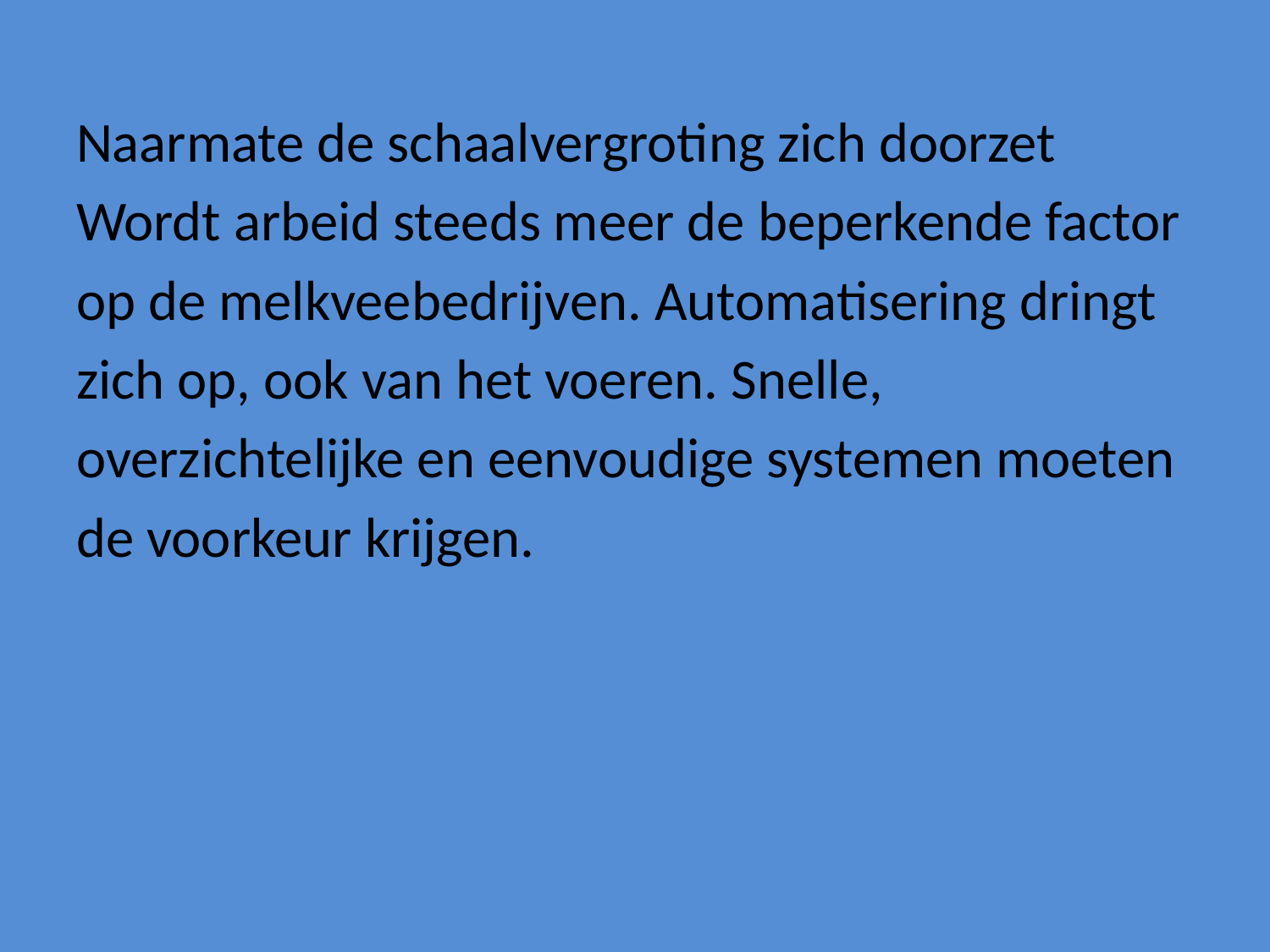

#
Naarmate de schaalvergroting zich doorzet
Wordt arbeid steeds meer de beperkende factor
op de melkveebedrijven. Automatisering dringt
zich op, ook van het voeren. Snelle,
overzichtelijke en eenvoudige systemen moeten
de voorkeur krijgen.